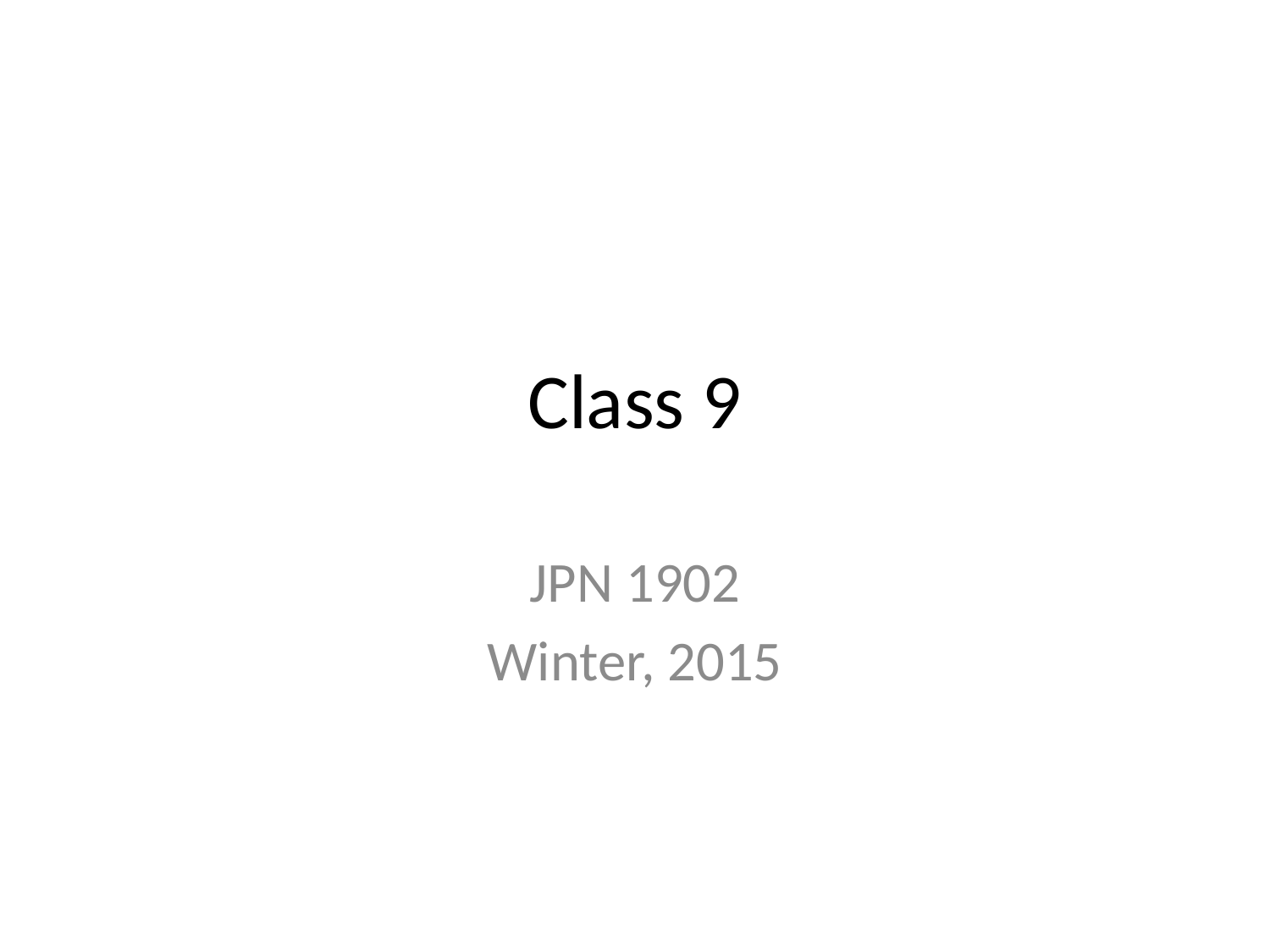

# Class 9
JPN 1902
Winter, 2015